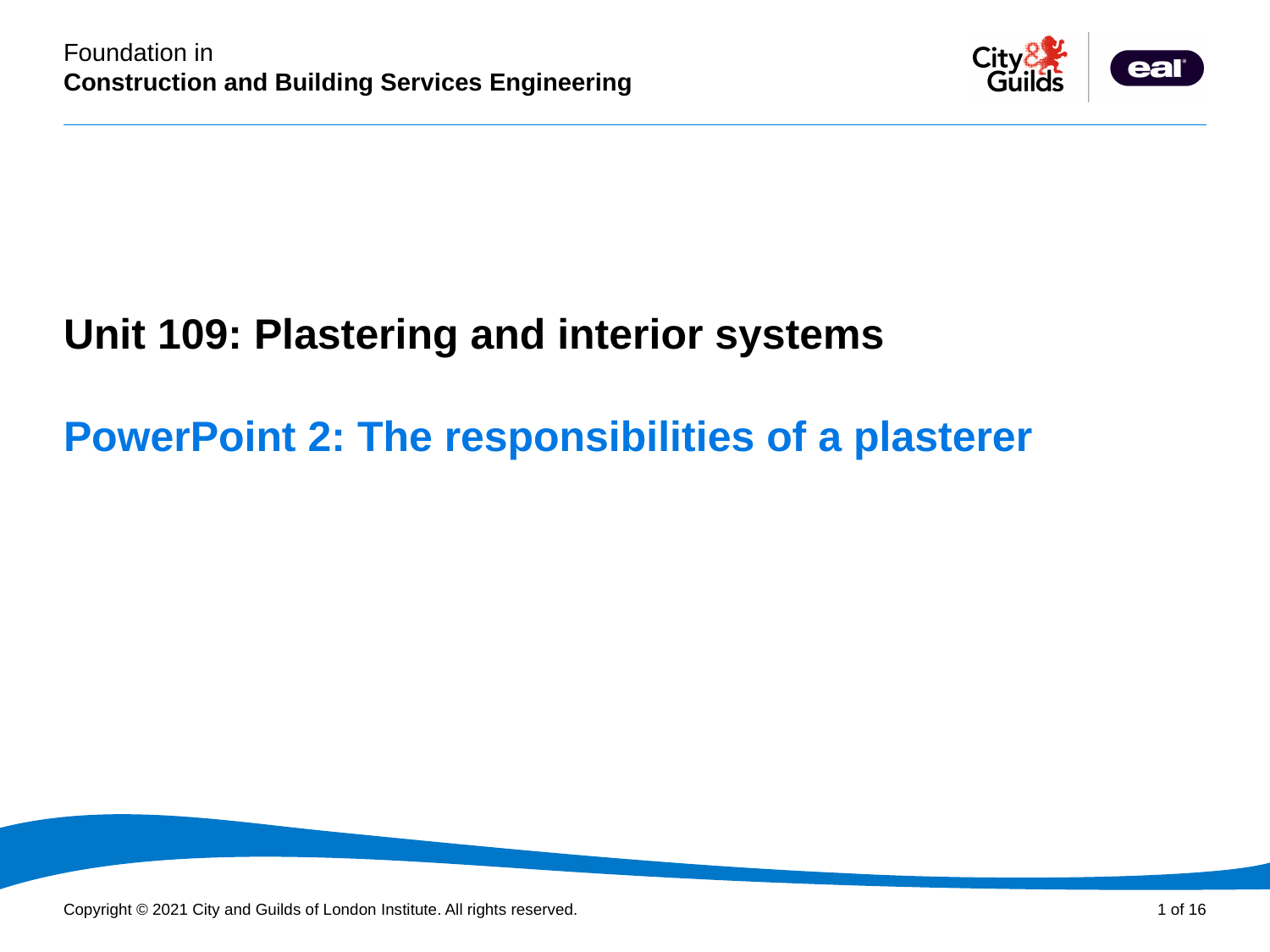

PowerPoint presentation
Unit 109: Plastering and interior systems
# PowerPoint 2: The responsibilities of a plasterer